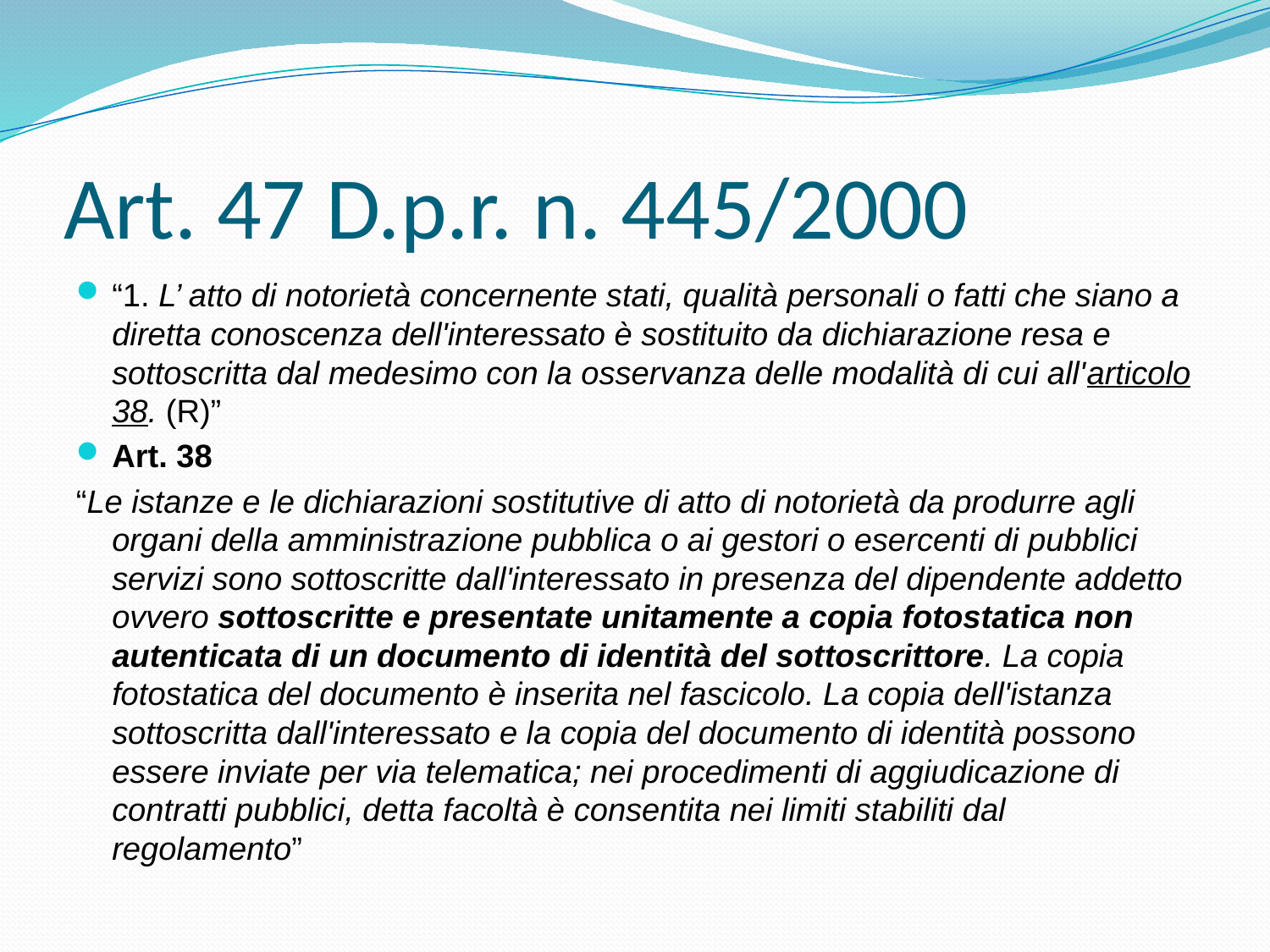

# Art. 47 D.p.r. n. 445/2000
“1. L’ atto di notorietà concernente stati, qualità personali o fatti che siano a diretta conoscenza dell'interessato è sostituito da dichiarazione resa e sottoscritta dal medesimo con la osservanza delle modalità di cui all'articolo 38. (R)”
Art. 38
“Le istanze e le dichiarazioni sostitutive di atto di notorietà da produrre agli organi della amministrazione pubblica o ai gestori o esercenti di pubblici servizi sono sottoscritte dall'interessato in presenza del dipendente addetto ovvero sottoscritte e presentate unitamente a copia fotostatica non autenticata di un documento di identità del sottoscrittore. La copia fotostatica del documento è inserita nel fascicolo. La copia dell'istanza sottoscritta dall'interessato e la copia del documento di identità possono essere inviate per via telematica; nei procedimenti di aggiudicazione di contratti pubblici, detta facoltà è consentita nei limiti stabiliti dal regolamento”